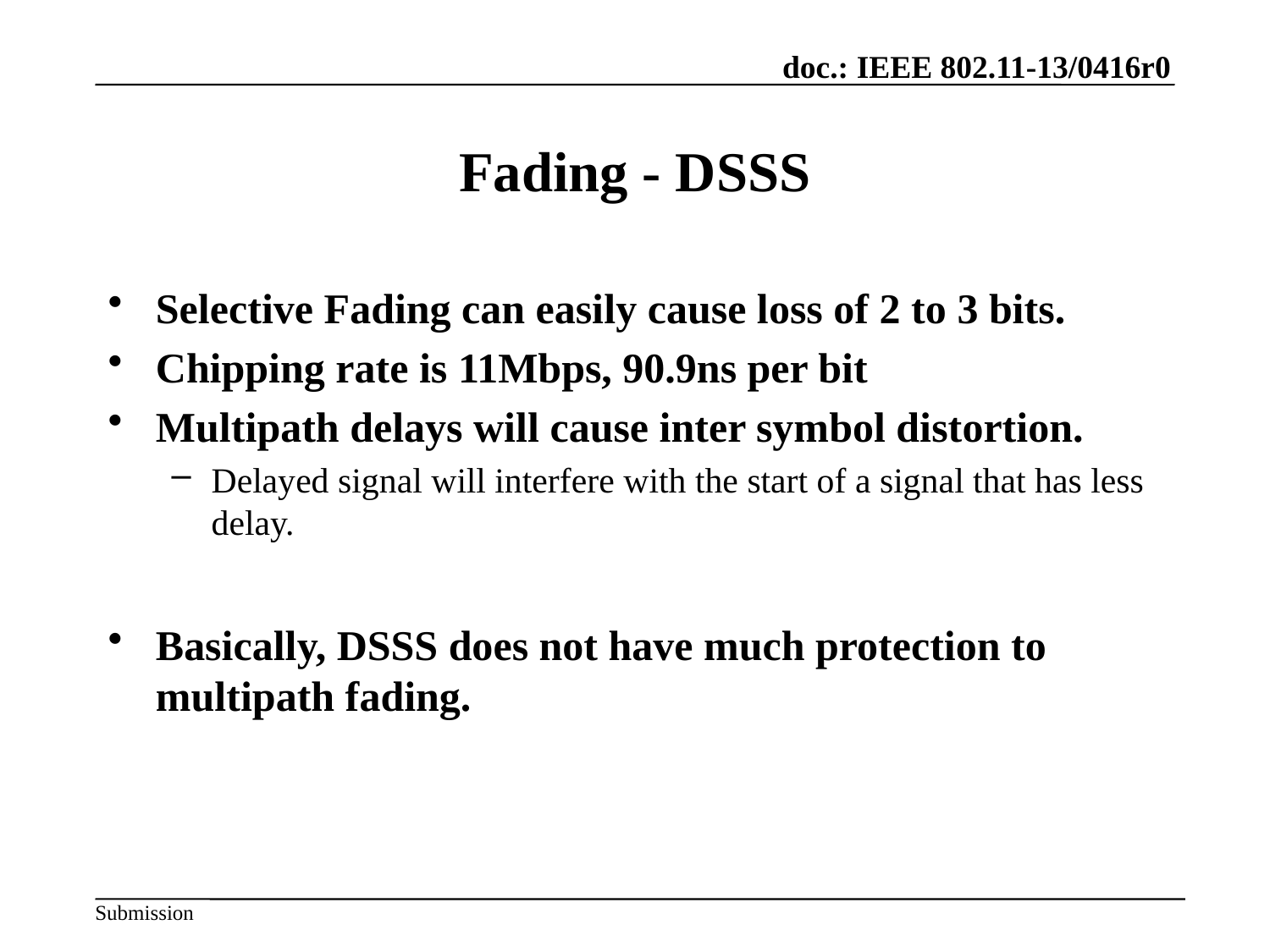

# Fading - DSSS
Selective Fading can easily cause loss of 2 to 3 bits.
Chipping rate is 11Mbps, 90.9ns per bit
Multipath delays will cause inter symbol distortion.
Delayed signal will interfere with the start of a signal that has less delay.

Basically, DSSS does not have much protection to multipath fading.